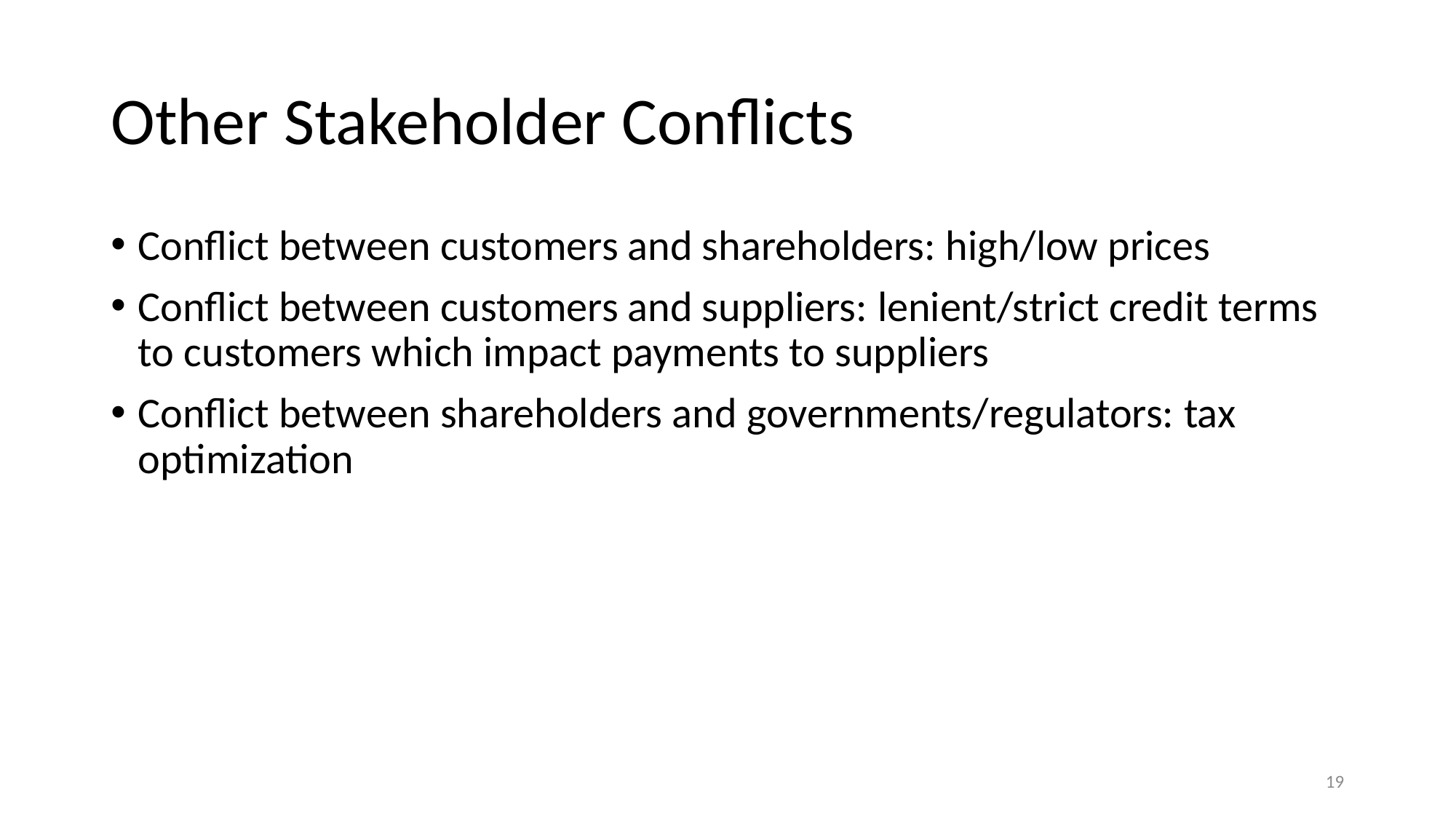

# Other Stakeholder Conflicts
Conflict between customers and shareholders: high/low prices
Conflict between customers and suppliers: lenient/strict credit terms to customers which impact payments to suppliers
Conflict between shareholders and governments/regulators: tax optimization
19